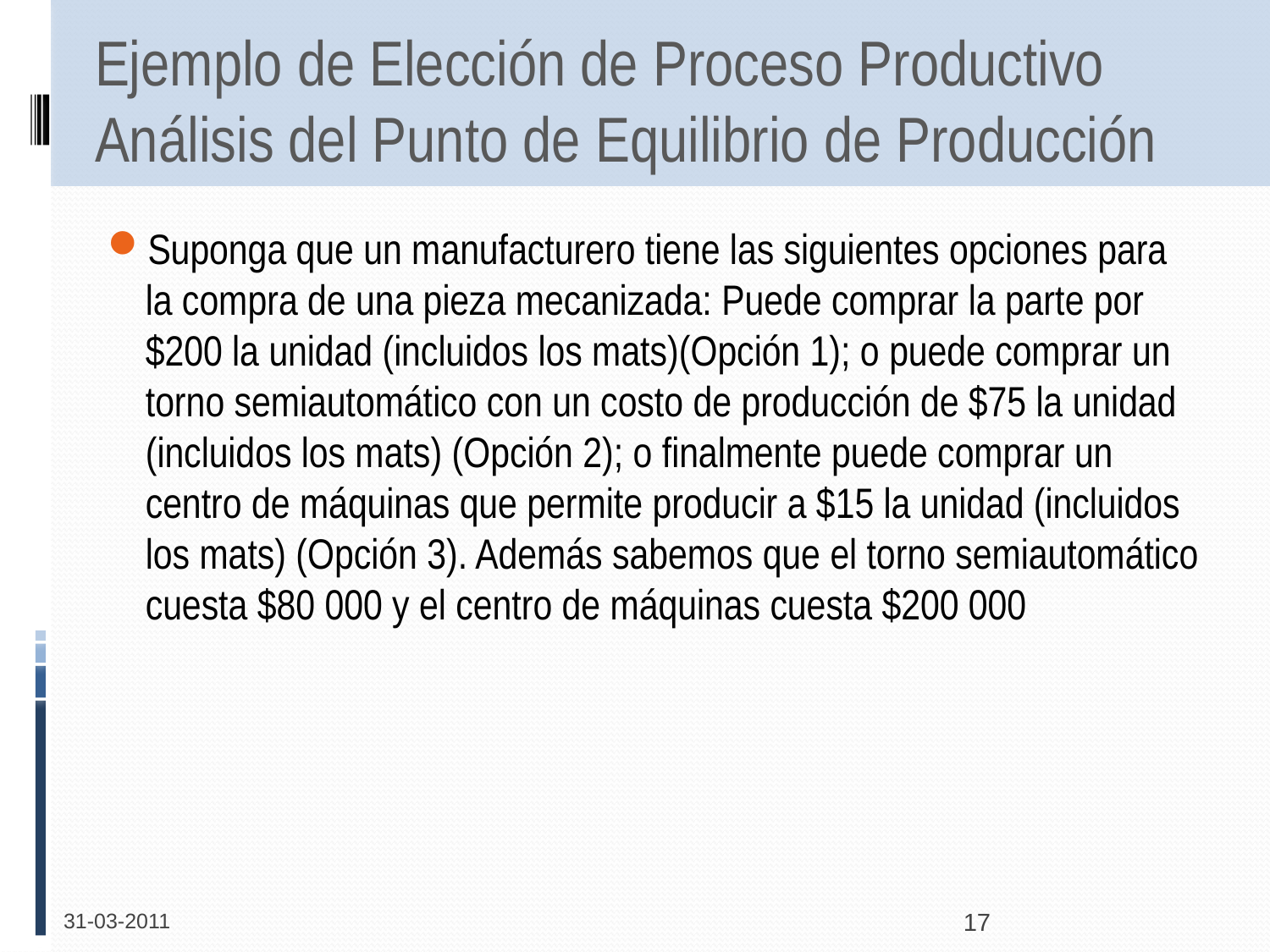

# Ejemplo de Elección de Proceso Productivo Análisis del Punto de Equilibrio de Producción
Suponga que un manufacturero tiene las siguientes opciones para la compra de una pieza mecanizada: Puede comprar la parte por $200 la unidad (incluidos los mats)(Opción 1); o puede comprar un torno semiautomático con un costo de producción de $75 la unidad (incluidos los mats) (Opción 2); o finalmente puede comprar un centro de máquinas que permite producir a $15 la unidad (incluidos los mats) (Opción 3). Además sabemos que el torno semiautomático cuesta $80 000 y el centro de máquinas cuesta $200 000

31-03-2011
17